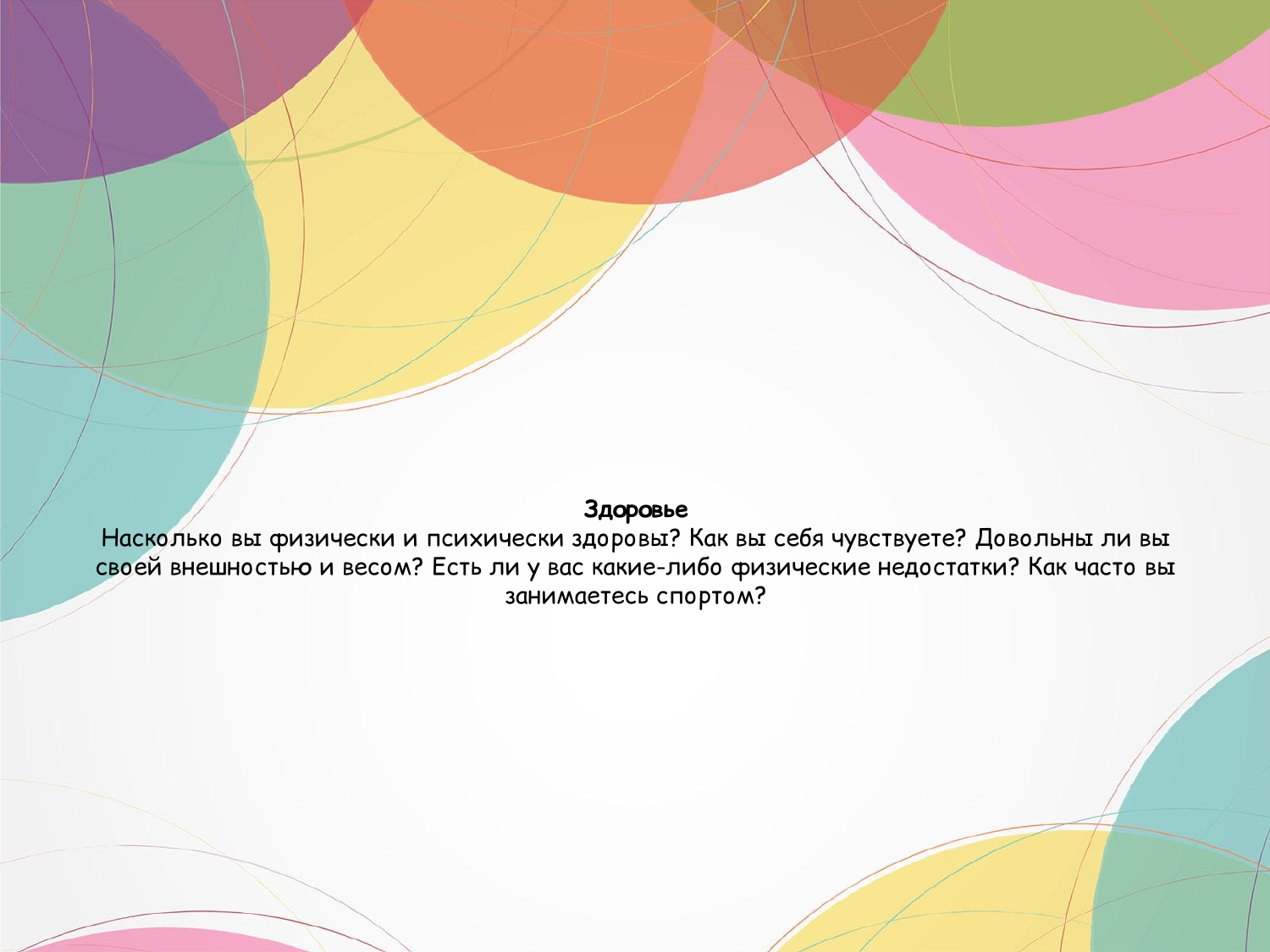

# Здоровье Насколько вы физически и психически здоровы? Как вы себя чувствуете? Довольны ли вы своей внешностью и весом? Есть ли у вас какие-либо физические недостатки? Как часто вы занимаетесь спортом?